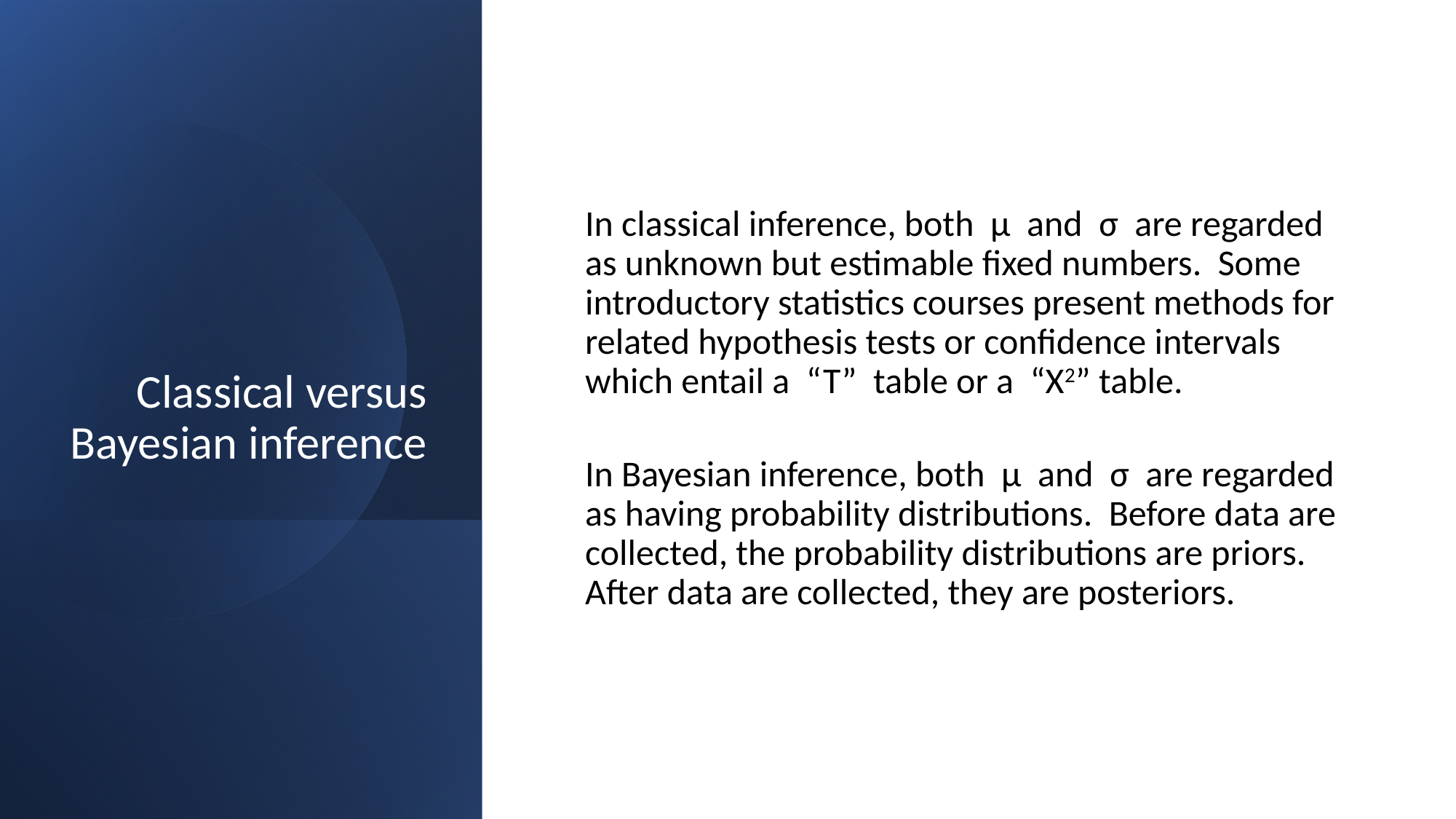

# Classical versus Bayesian inference
In classical inference, both  µ  and  σ  are regarded as unknown but estimable fixed numbers.  Some introductory statistics courses present methods for related hypothesis tests or confidence intervals which entail a  “T”  table or a  “X2” table.

In Bayesian inference, both  µ  and  σ  are regarded as having probability distributions.  Before data are collected, the probability distributions are priors. After data are collected, they are posteriors.